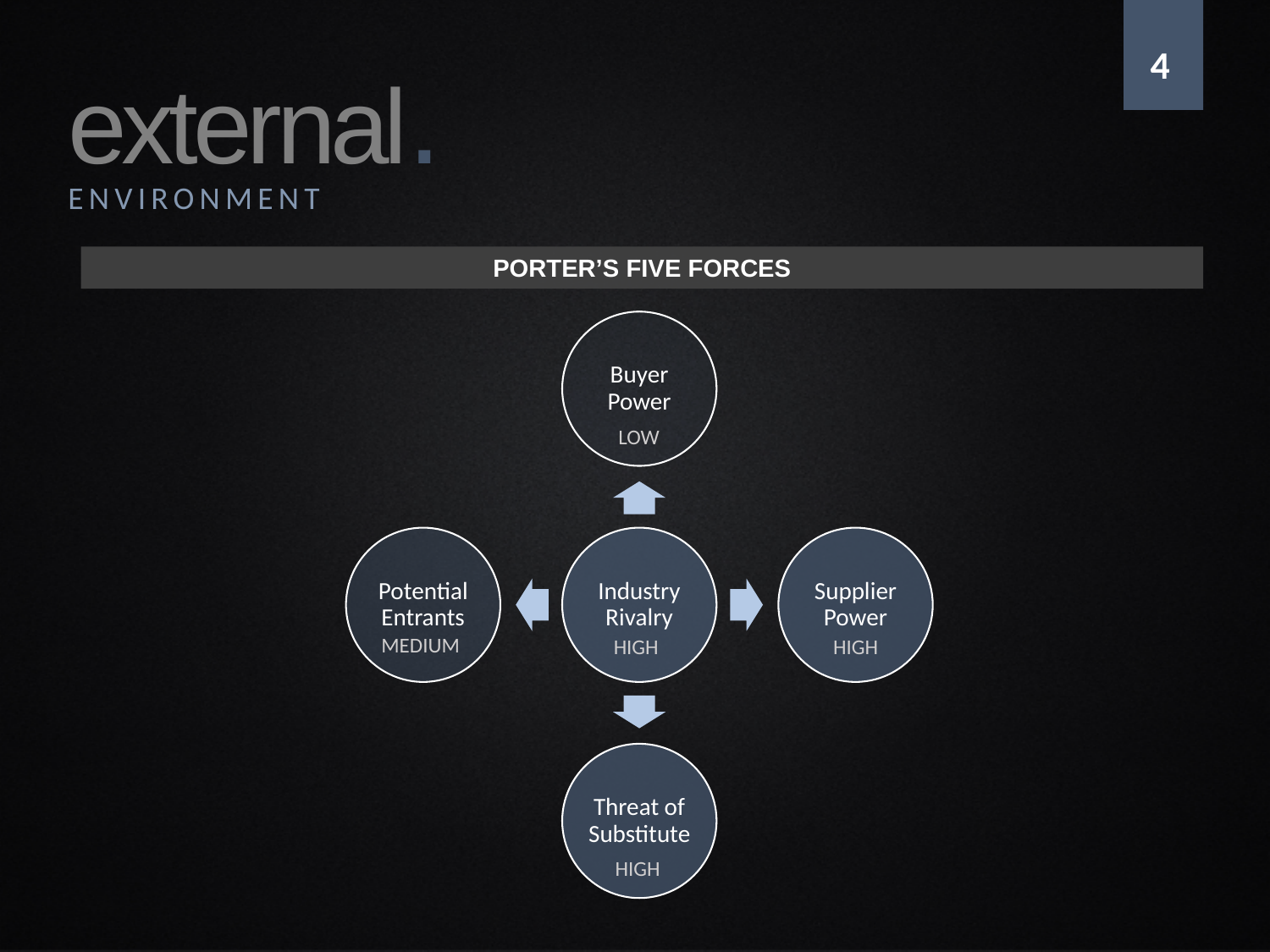

external.
4
ENVIRONMENT

PORTER’S FIVE FORCES
Industry Rivalry

Buyer Power

Supplier Power

Threat of Substitute

Potential Entrants
LOW
MEDIUM
HIGH
HIGH
HIGH